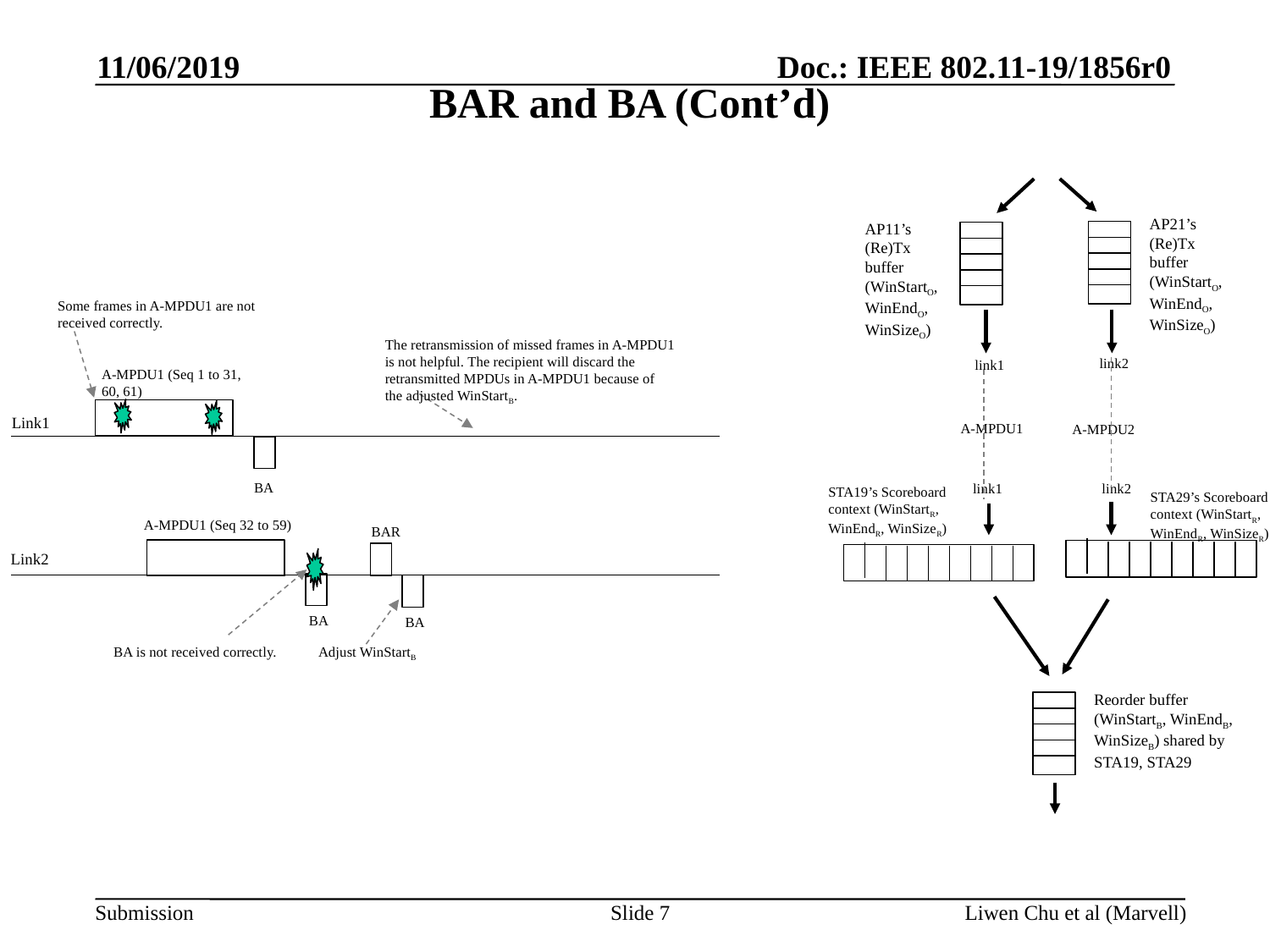

11/06/2019
# BAR and BA (Cont’d)
AP21’s (Re)Tx buffer (WinStartO, WinEndO, WinSizeO)
AP11’s (Re)Tx buffer (WinStartO, WinEndO, WinSizeO)

Some frames in A-MPDU1 are not received correctly.
The retransmission of missed frames in A-MPDU1 is not helpful. The recipient will discard the retransmitted MPDUs in A-MPDU1 because of the adjusted WinStartB.
link2
link1
A-MPDU1 (Seq 1 to 31, 60, 61)

Link1
A-MPDU1
A-MPDU2

BA
link1
link2
STA19’s Scoreboard context (WinStartR, WinEndR, WinSizeR)
STA29’s Scoreboard context (WinStartR, WinEndR, WinSizeR)
A-MPDU1 (Seq 32 to 59)
BAR

Link2

BA
BA
BA is not received correctly.
Adjust WinStartB
Reorder buffer (WinStartB, WinEndB, WinSizeB) shared by STA19, STA29

Slide 7
Liwen Chu et al (Marvell)